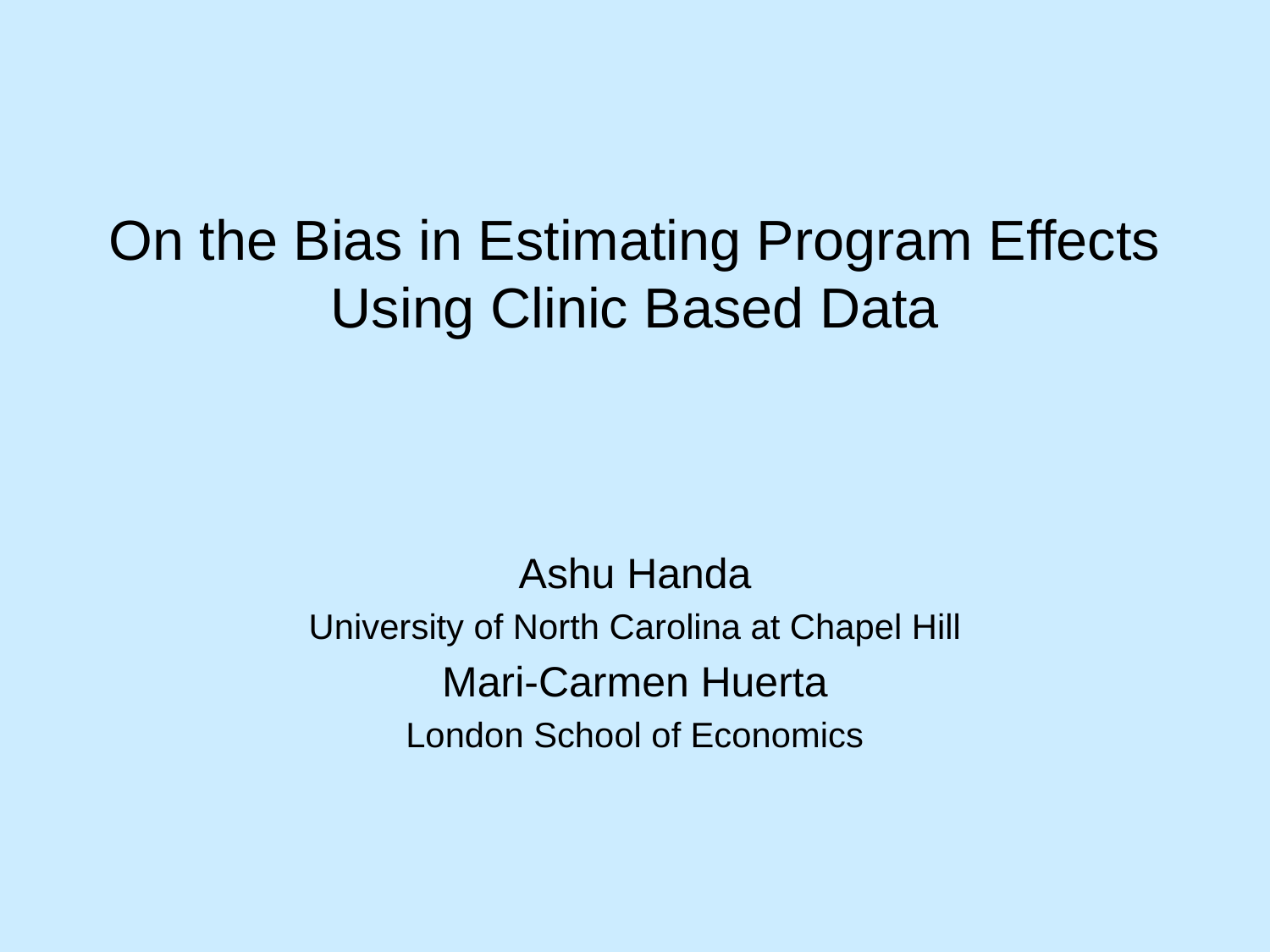

# On the Bias in Estimating Program Effects Using Clinic Based Data
Ashu Handa
University of North Carolina at Chapel Hill
Mari-Carmen Huerta
London School of Economics